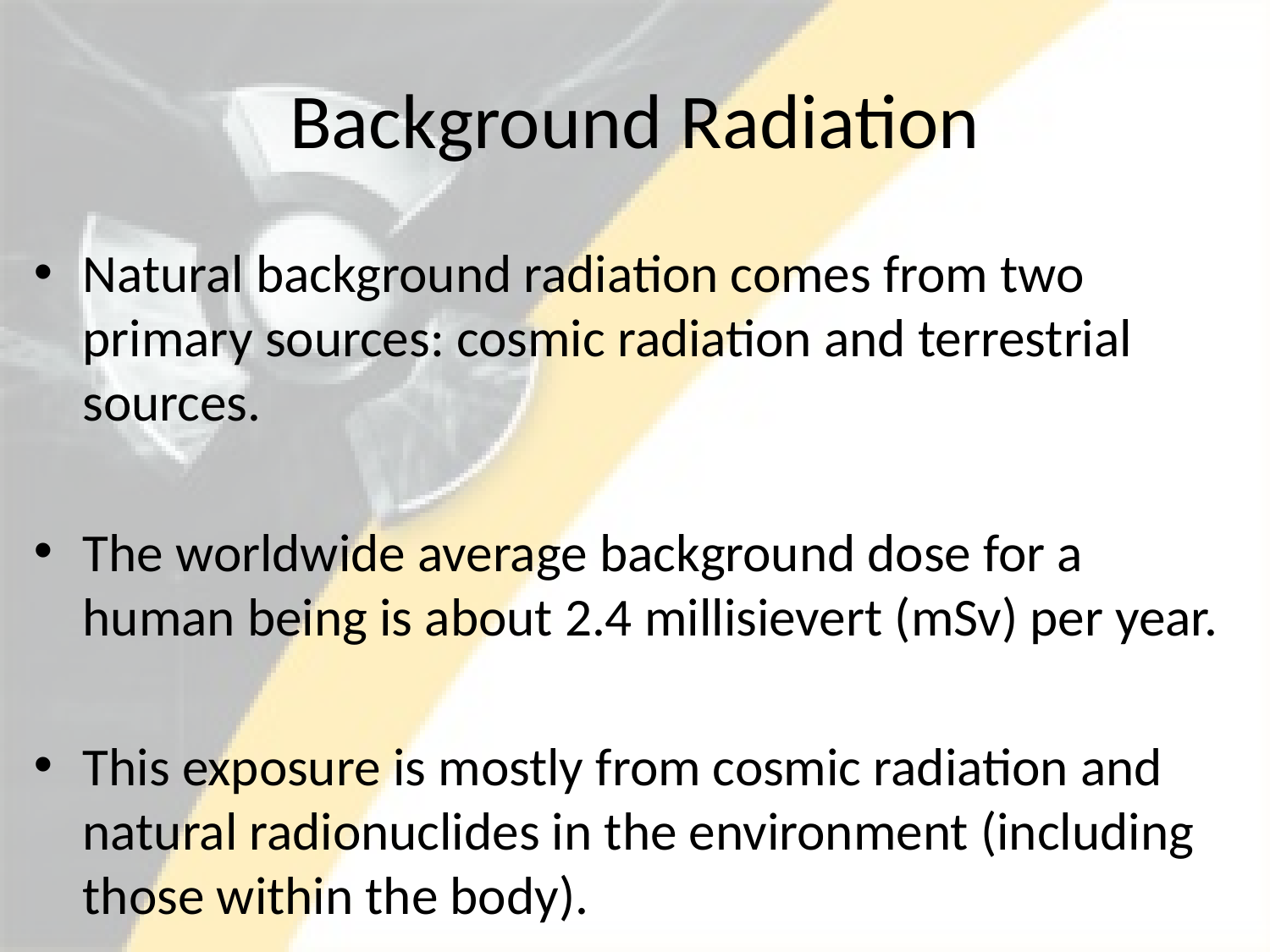

# Background Radiation
Natural background radiation comes from two primary sources: cosmic radiation and terrestrial sources.

The worldwide average background dose for a human being is about 2.4 millisievert (mSv) per year.

This exposure is mostly from cosmic radiation and natural radionuclides in the environment (including those within the body).